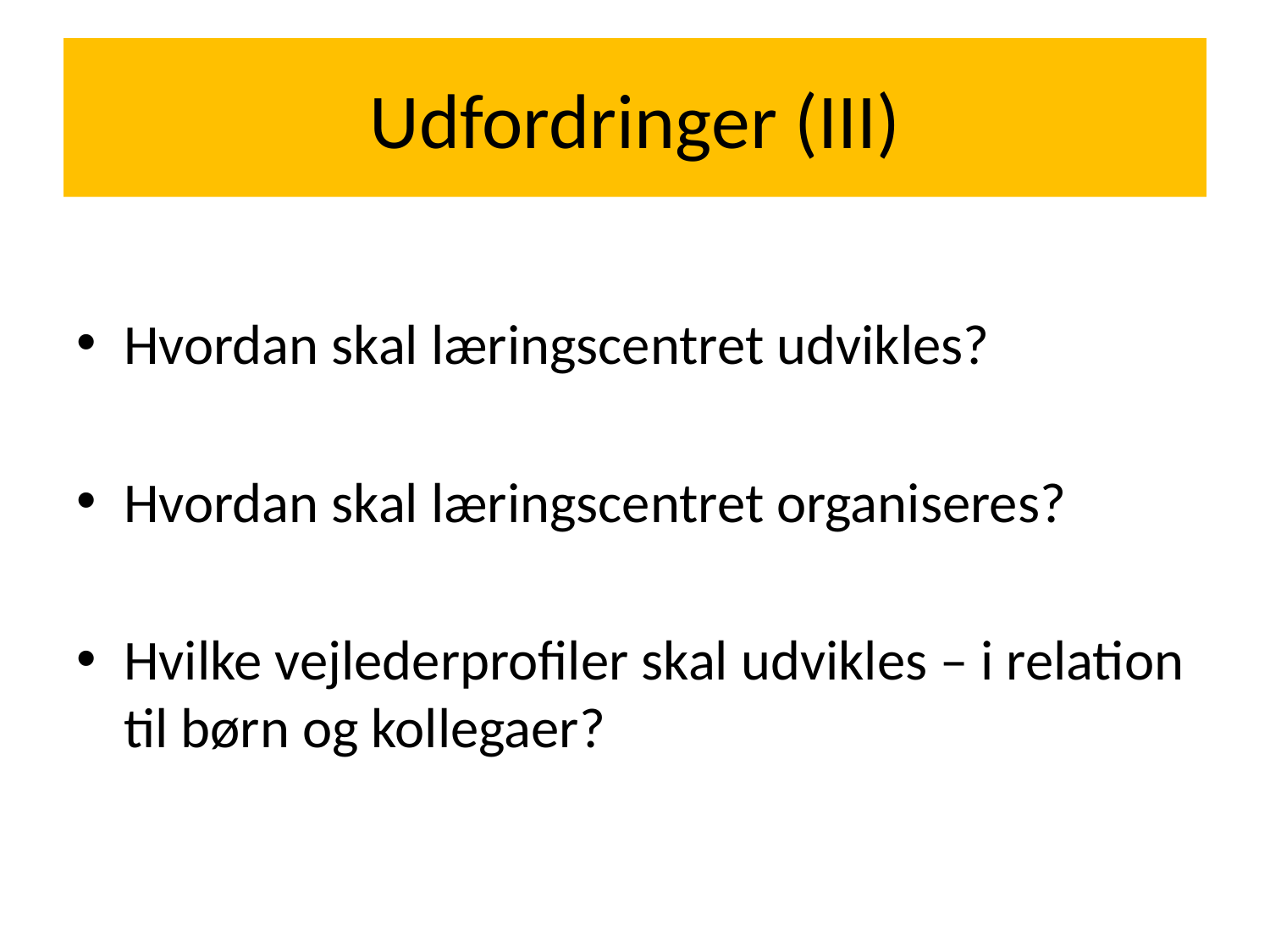

# Udfordringer (III)

Hvordan skal læringscentret udvikles?

Hvordan skal læringscentret organiseres?

Hvilke vejlederprofiler skal udvikles – i relation til børn og kollegaer?